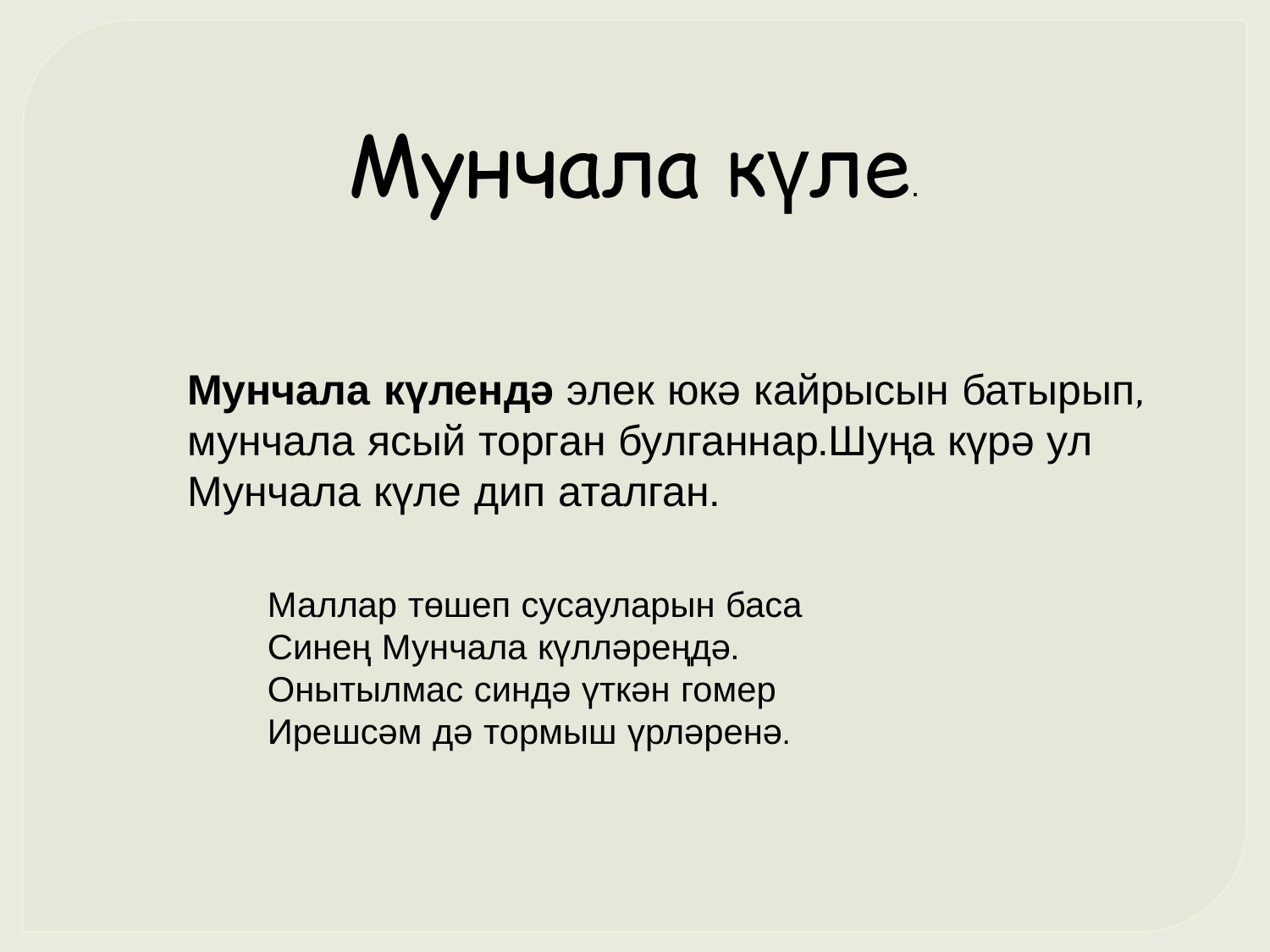

Мунчала күле.
Мунчала күлендә элек юкә кайрысын батырып, мунчала ясый торган булганнар.Шуңа күрә ул Мунчала күле дип аталган.
Маллар төшеп сусауларын баса
Синең Мунчала күлләреңдә.
Онытылмас синдә үткән гомер
Ирешсәм дә тормыш үрләренә.